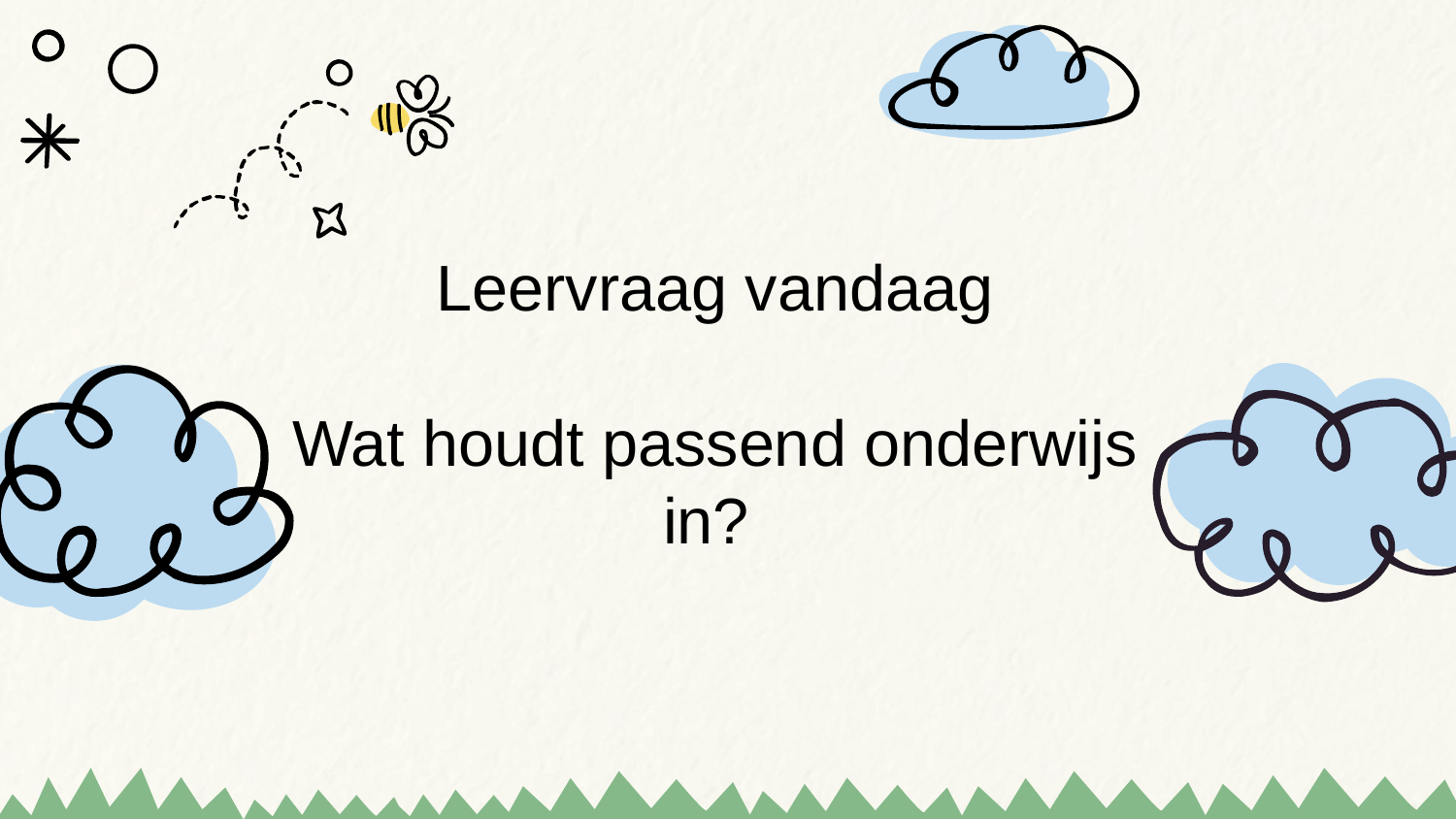

# Leervraag vandaag Wat houdt passend onderwijs in?